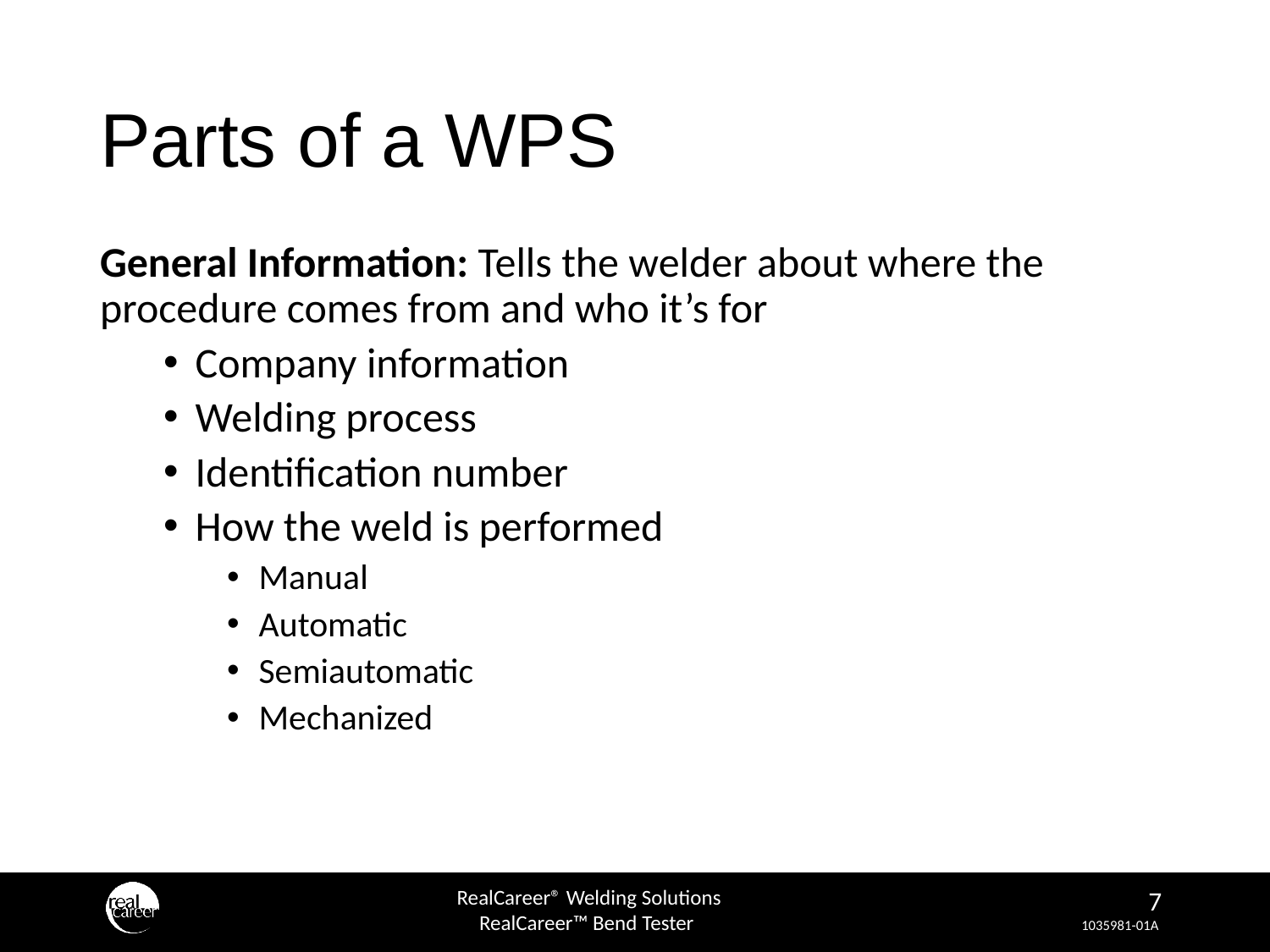

# Parts of a WPS
General Information: Tells the welder about where the procedure comes from and who it’s for
Company information
Welding process
Identification number
How the weld is performed
Manual
Automatic
Semiautomatic
Mechanized